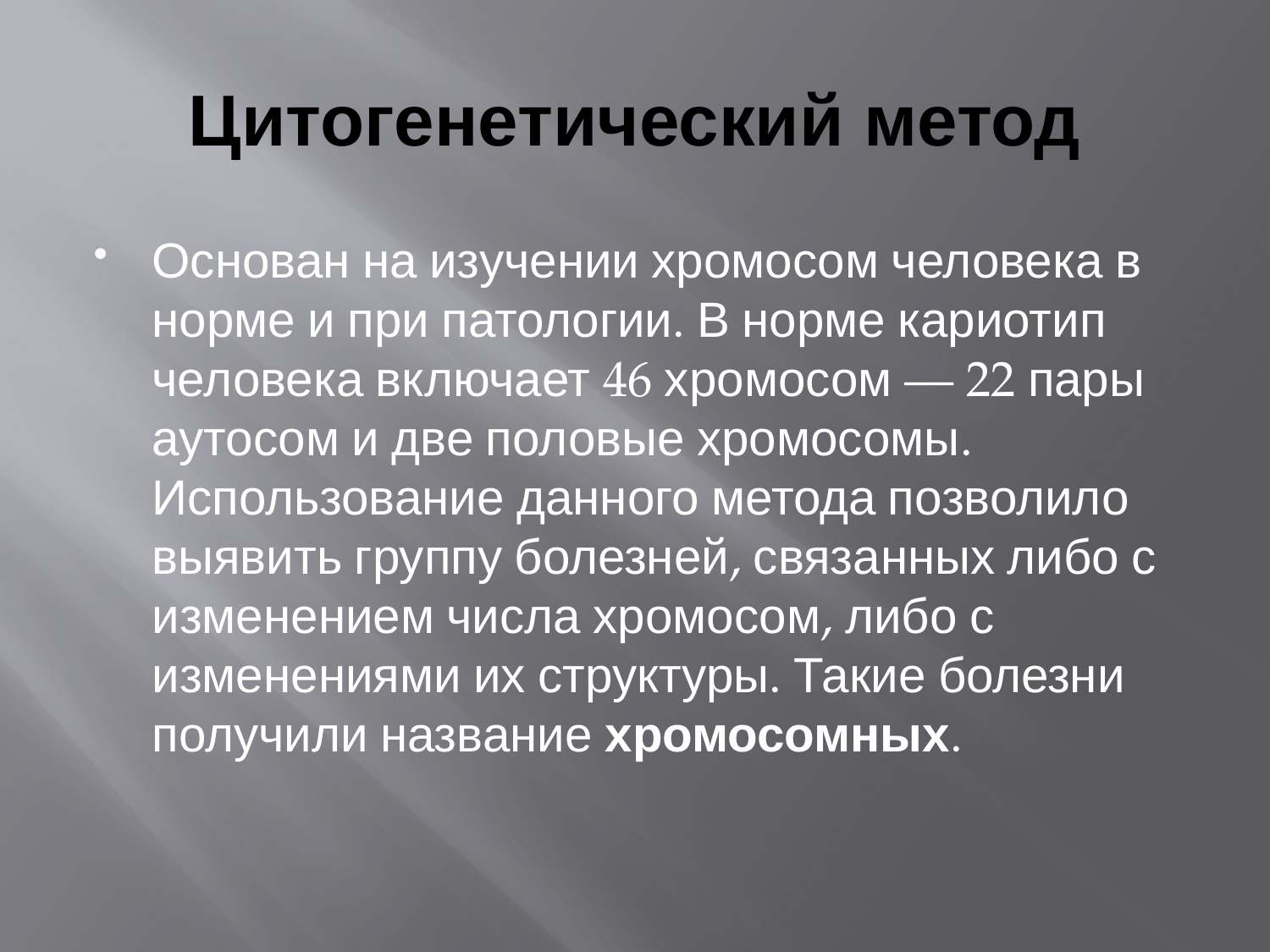

# Цитогенетический метод
Основан на изучении хромосом человека в норме и при патологии. В норме кариотип человека включает 46 хромосом — 22 пары аутосом и две половые хромосомы. Использование данного метода позволило выявить группу болезней, связанных либо с изменением числа хромосом, либо с изменениями их структуры. Такие болезни получили название хромосомных.